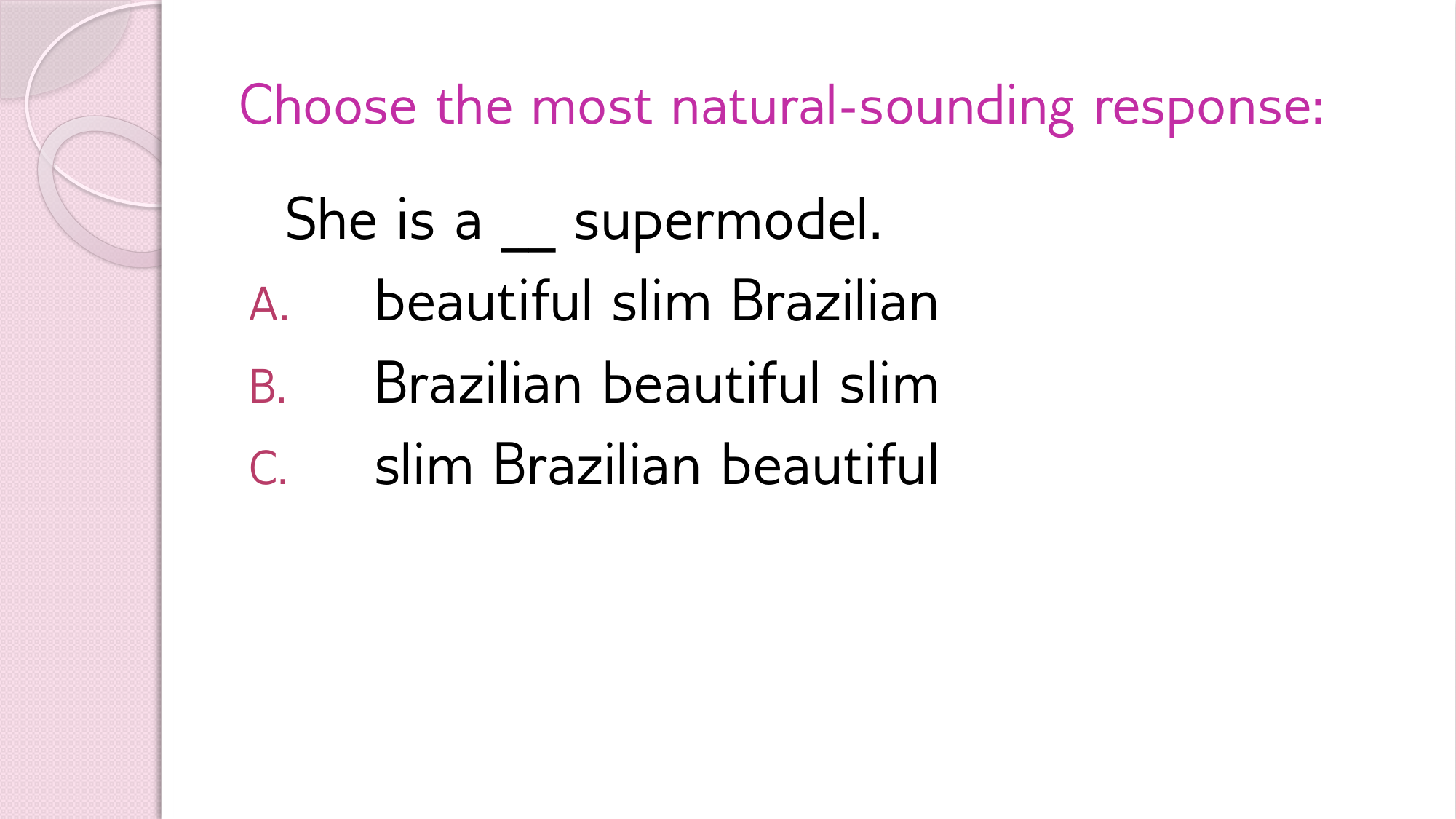

# Choose the most natural-sounding response:
  She is a __ supermodel.
  beautiful slim Brazilian
  Brazilian beautiful slim
  slim Brazilian beautiful